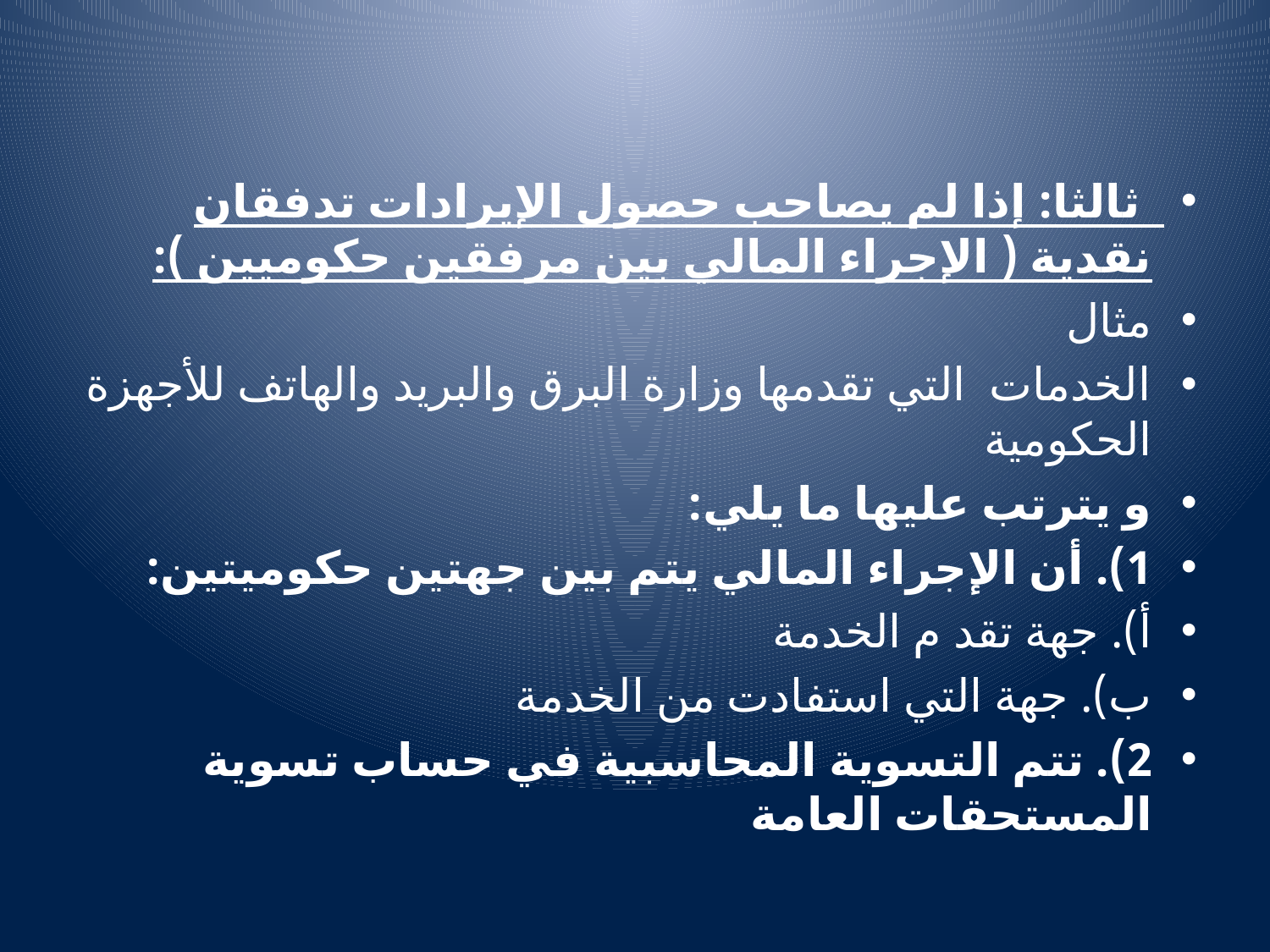

#
 ثالثا: إذا لم يصاحب حصول الإيرادات تدفقان نقدية ( الإجراء المالي بين مرفقين حكوميين ):
مثال
الخدمات  التي تقدمها وزارة البرق والبريد والهاتف للأجهزة الحكومية
و يترتب عليها ما يلي:
1). أن الإجراء المالي يتم بين جهتين حكوميتين:
أ). جهة تقد م الخدمة
ب). جهة التي استفادت من الخدمة
2). تتم التسوية المحاسبية في حساب تسوية المستحقات العامة